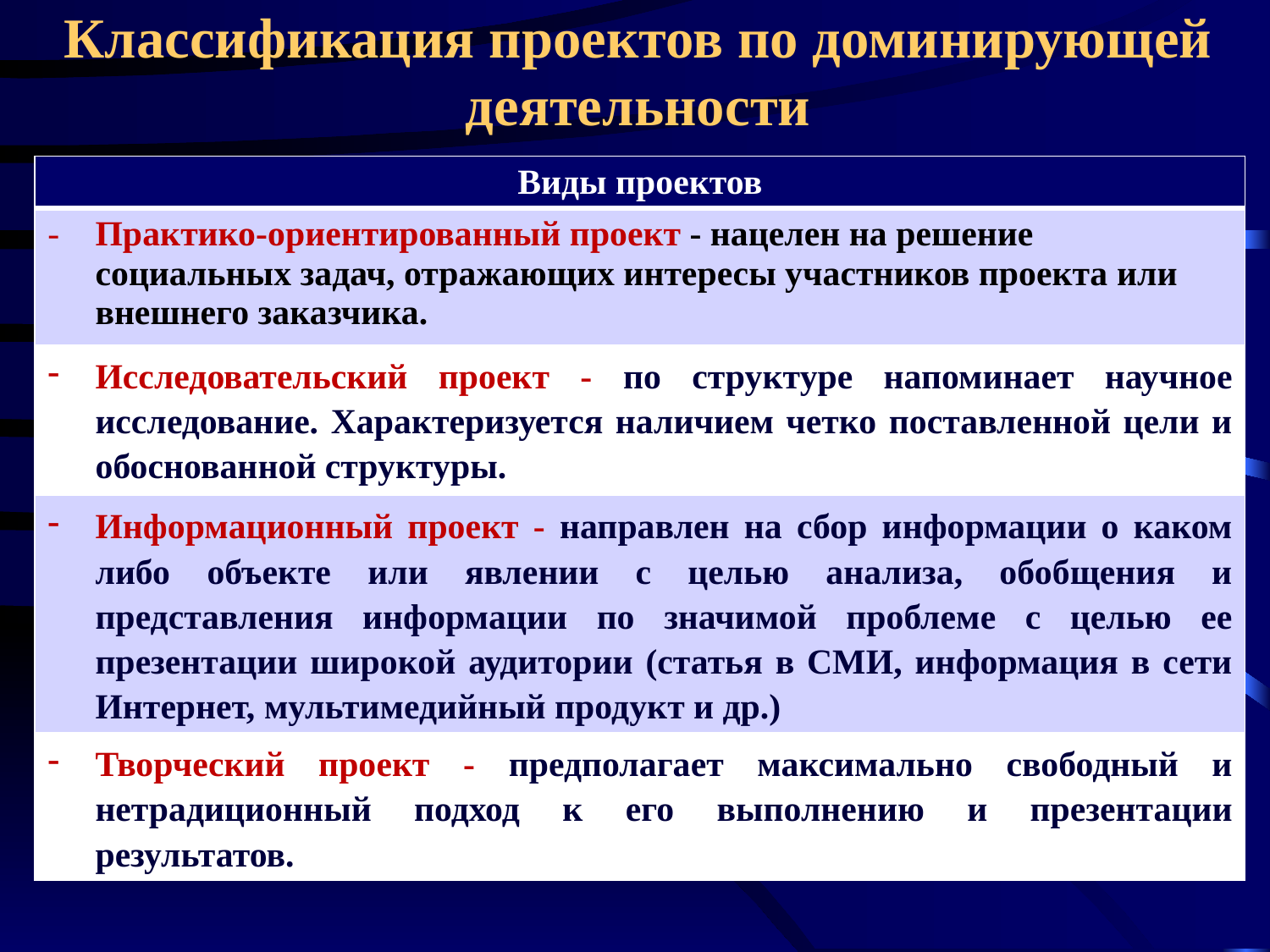

# Классификация проектов по доминирующей деятельности
| Виды проектов |
| --- |
| Практико-ориентированный проект - нацелен на решение социальных задач, отражающих интересы участников проекта или внешнего заказчика. |
| Исследовательский проект - по структуре напоминает научное исследование. Характеризуется наличием четко поставленной цели и обоснованной структуры. |
| Информационный проект - направлен на сбор информации о каком либо объекте или явлении с целью анализа, обобщения и представления информации по значимой проблеме с целью ее презентации широкой аудитории (статья в СМИ, информация в сети Интернет, мультимедийный продукт и др.) |
| Творческий проект - предполагает максимально свободный и нетрадиционный подход к его выполнению и презентации результатов. |